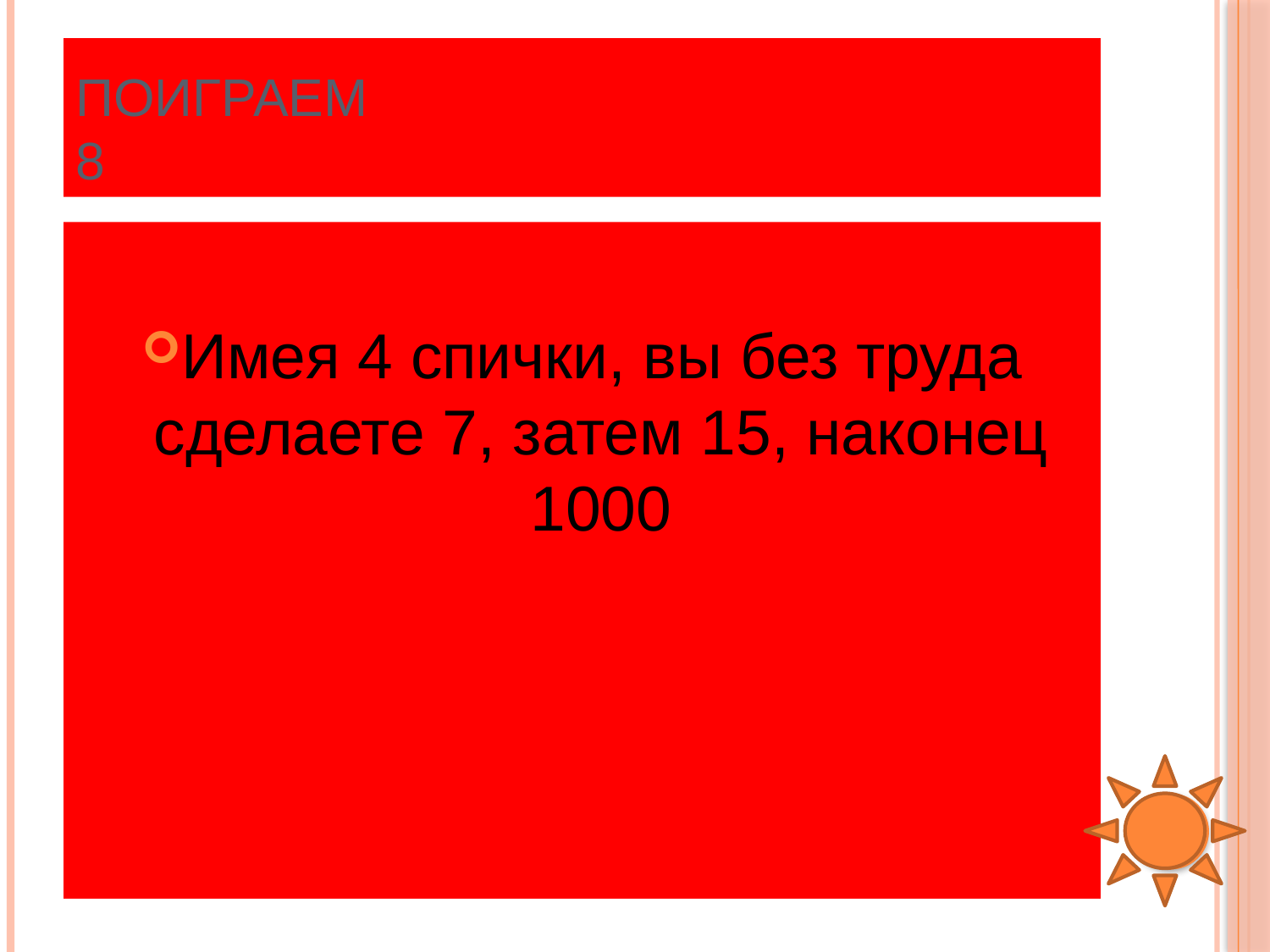

# Поиграем                                                8

Имея 4 спички, вы без труда сделаете 7, затем 15, наконец 1000